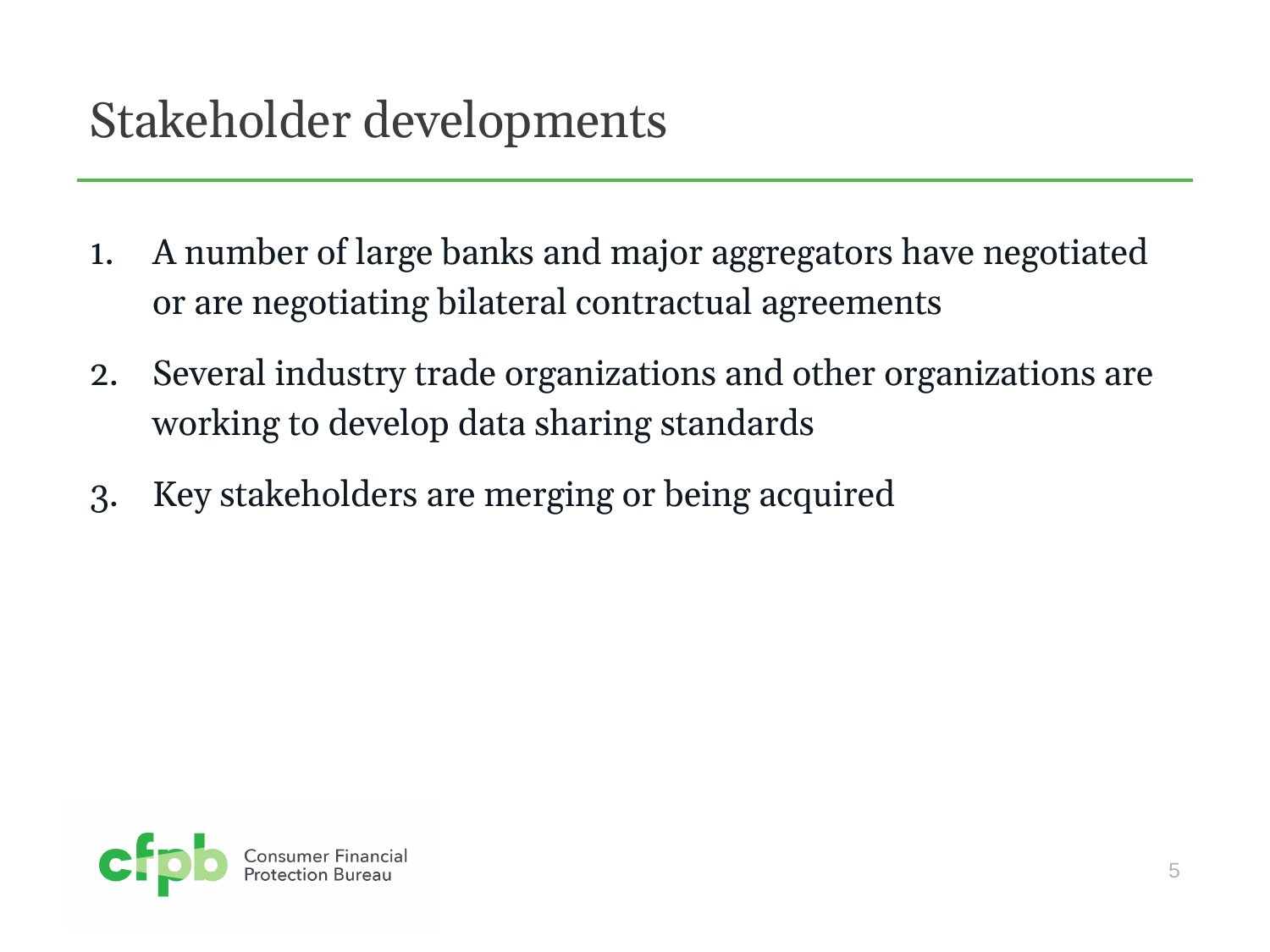

# Stakeholder developments
A number of large banks and major aggregators have negotiated or are negotiating bilateral contractual agreements
Several industry trade organizations and other organizations are working to develop data sharing standards
Key stakeholders are merging or being acquired
5